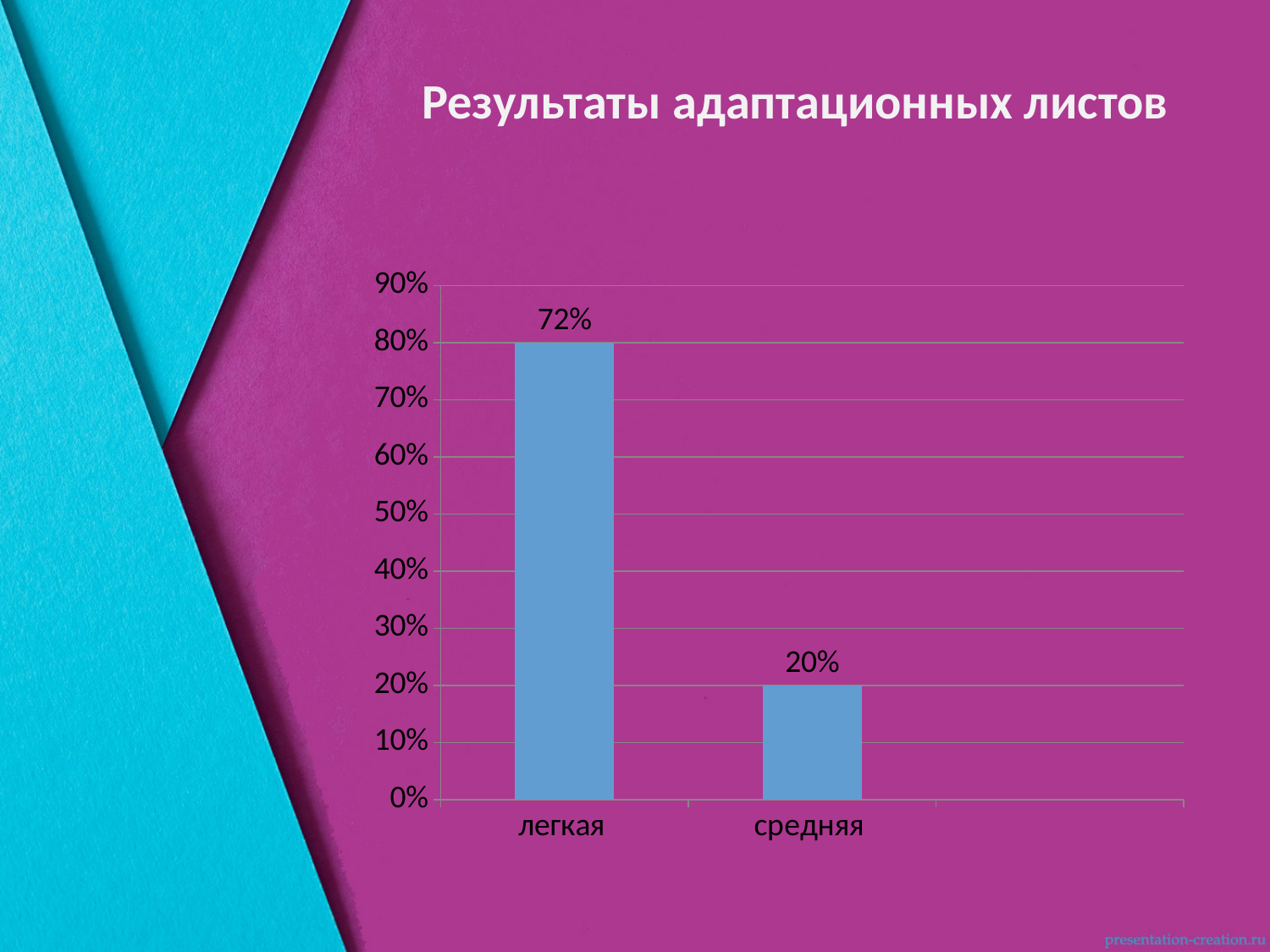

# Результаты адаптационных листов

### Chart

| Category | Столбец2 |
|---|---|
| легкая  | 0.8 |
| средняя  | 0.2 |